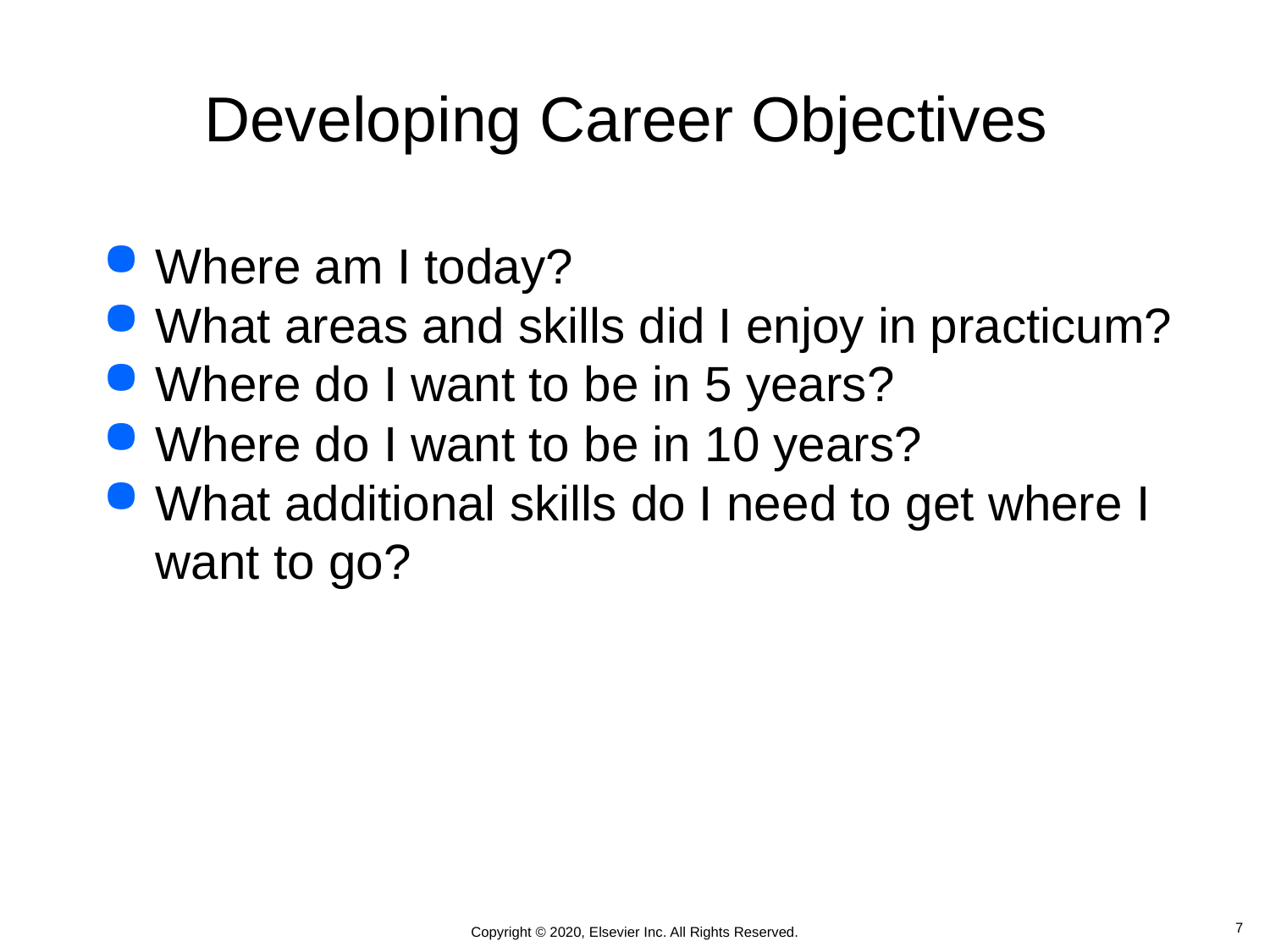

# Developing Career Objectives
Where am I today?
What areas and skills did I enjoy in practicum?
Where do I want to be in 5 years?
Where do I want to be in 10 years?
What additional skills do I need to get where I want to go?
 7